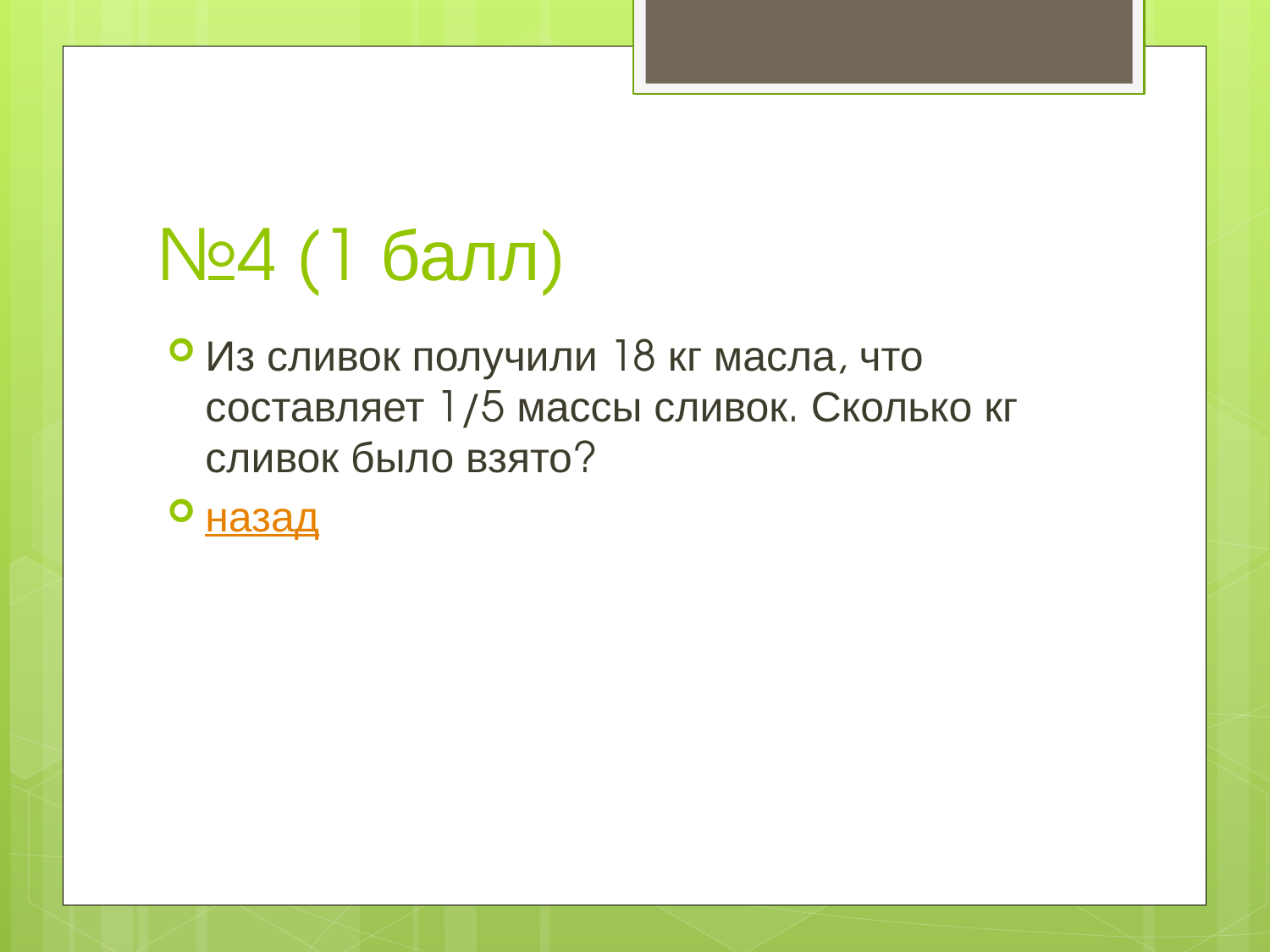

# №4 (1 балл)
Из сливок получили 18 кг масла, что составляет 1/5 массы сливок. Сколько кг сливок было взято?
назад